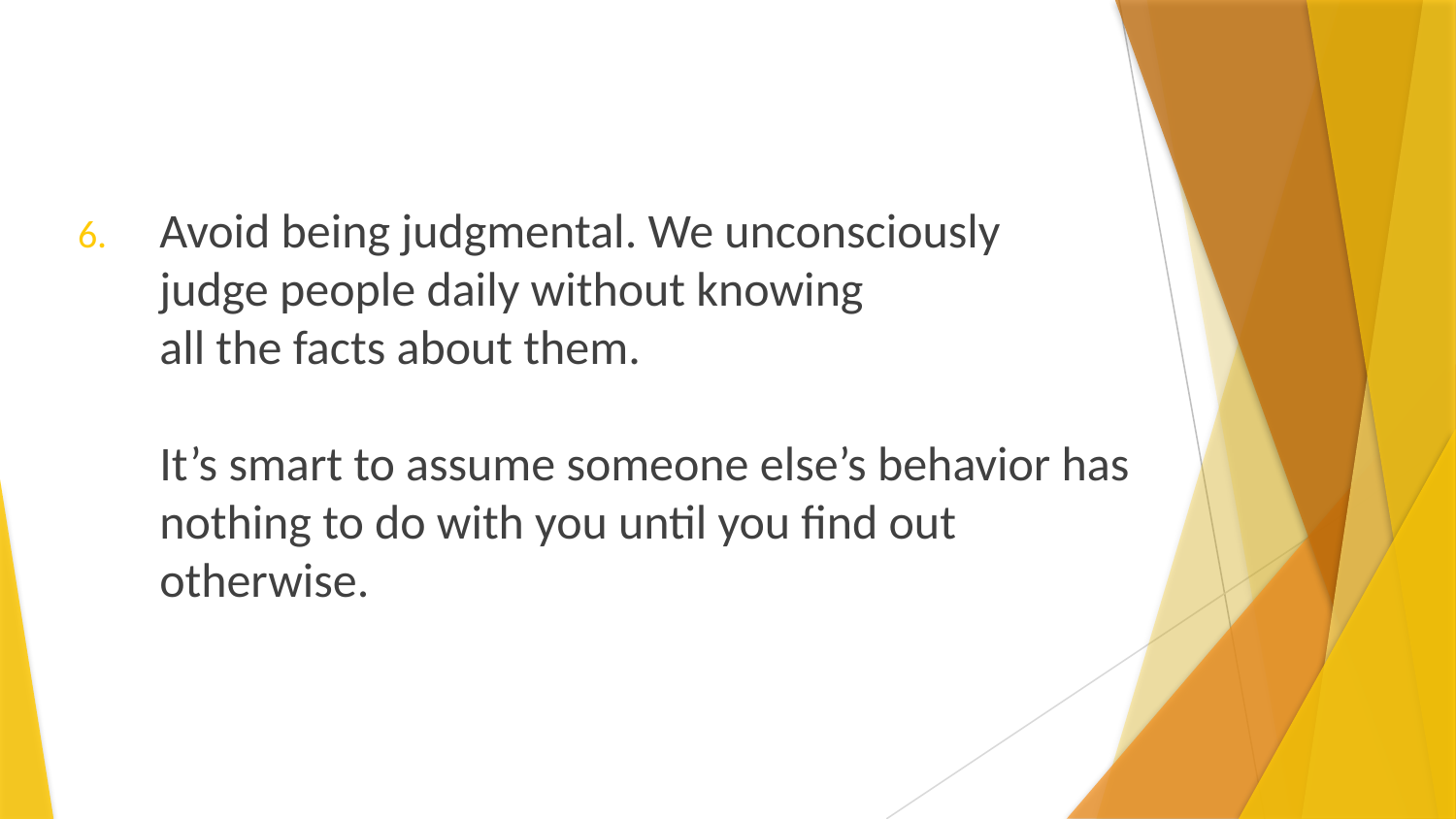

Avoid being judgmental. We unconsciously
judge people daily without knowing
all the facts about them.
It’s smart to assume someone else’s behavior has nothing to do with you until you find out otherwise.